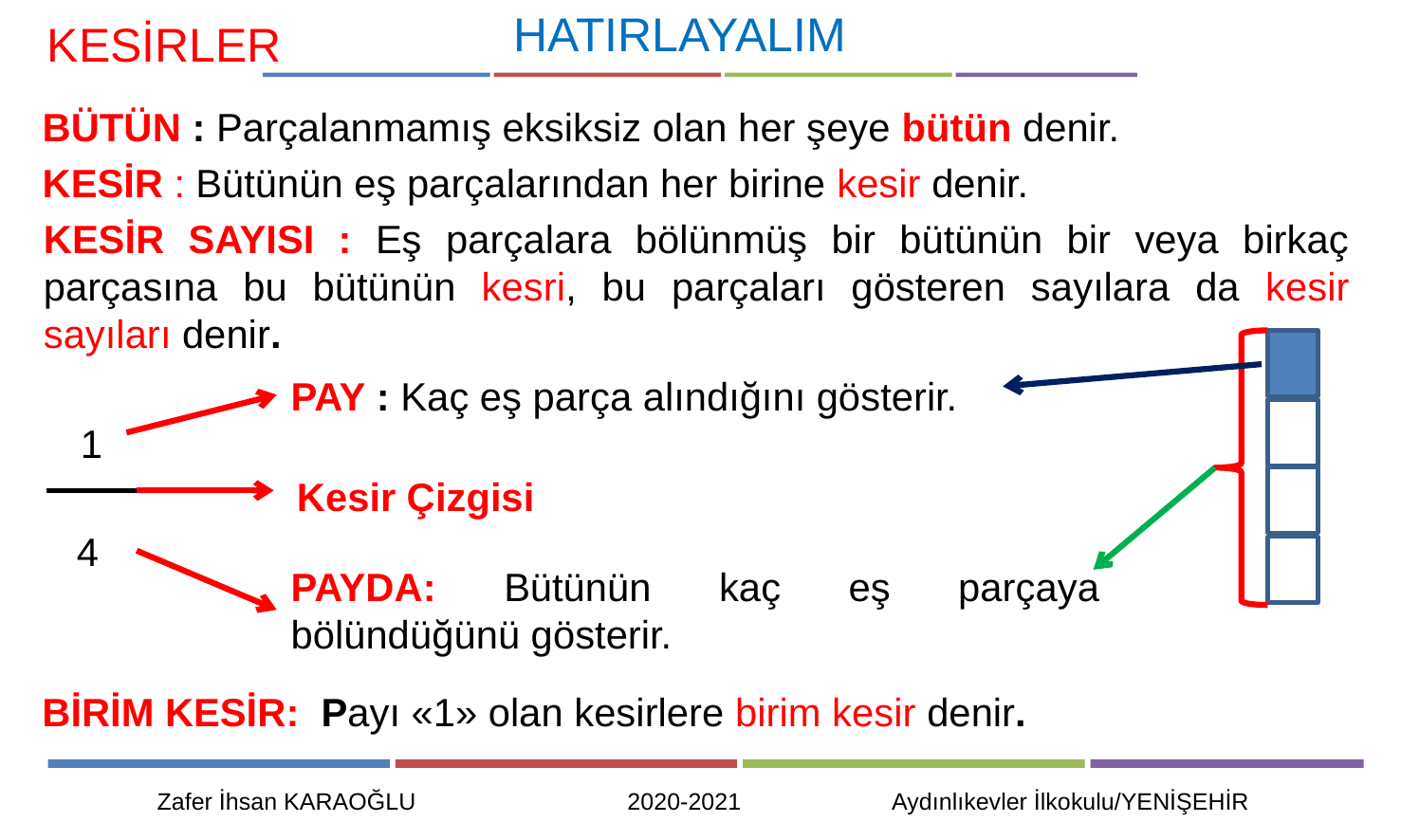

HATIRLAYALIM
KESİRLER

BÜTÜN : Parçalanmamış eksiksiz olan her şeye bütün denir.
KESİR : Bütünün eş parçalarından her birine kesir denir.
KESİR SAYISI : Eş parçalara bölünmüş bir bütünün bir veya birkaç parçasına bu bütünün kesri, bu parçaları gösteren sayılara da kesir sayıları denir.

PAY : Kaç eş parça alındığını gösterir.
1
4
Kesir Çizgisi
PAYDA: Bütünün kaç eş parçaya bölündüğünü gösterir.
BİRİM KESİR:  Payı «1» olan kesirlere birim kesir denir.

Zafer İhsan KARAOĞLU                                2020-2021                       Aydınlıkevler İlkokulu/YENİŞEHİR